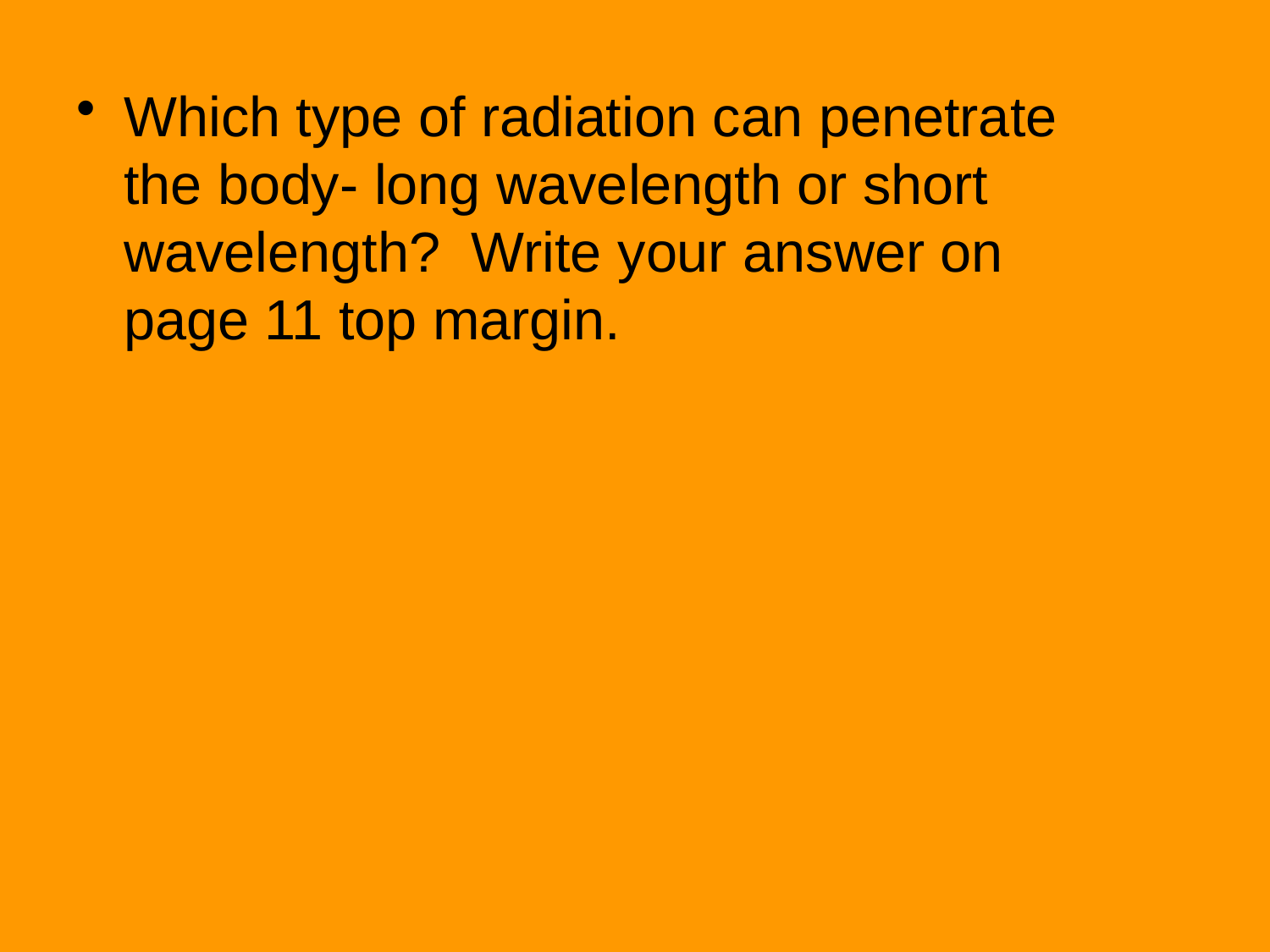

Which type of radiation can penetrate the body- long wavelength or short wavelength?  Write your answer on page 11 top margin.